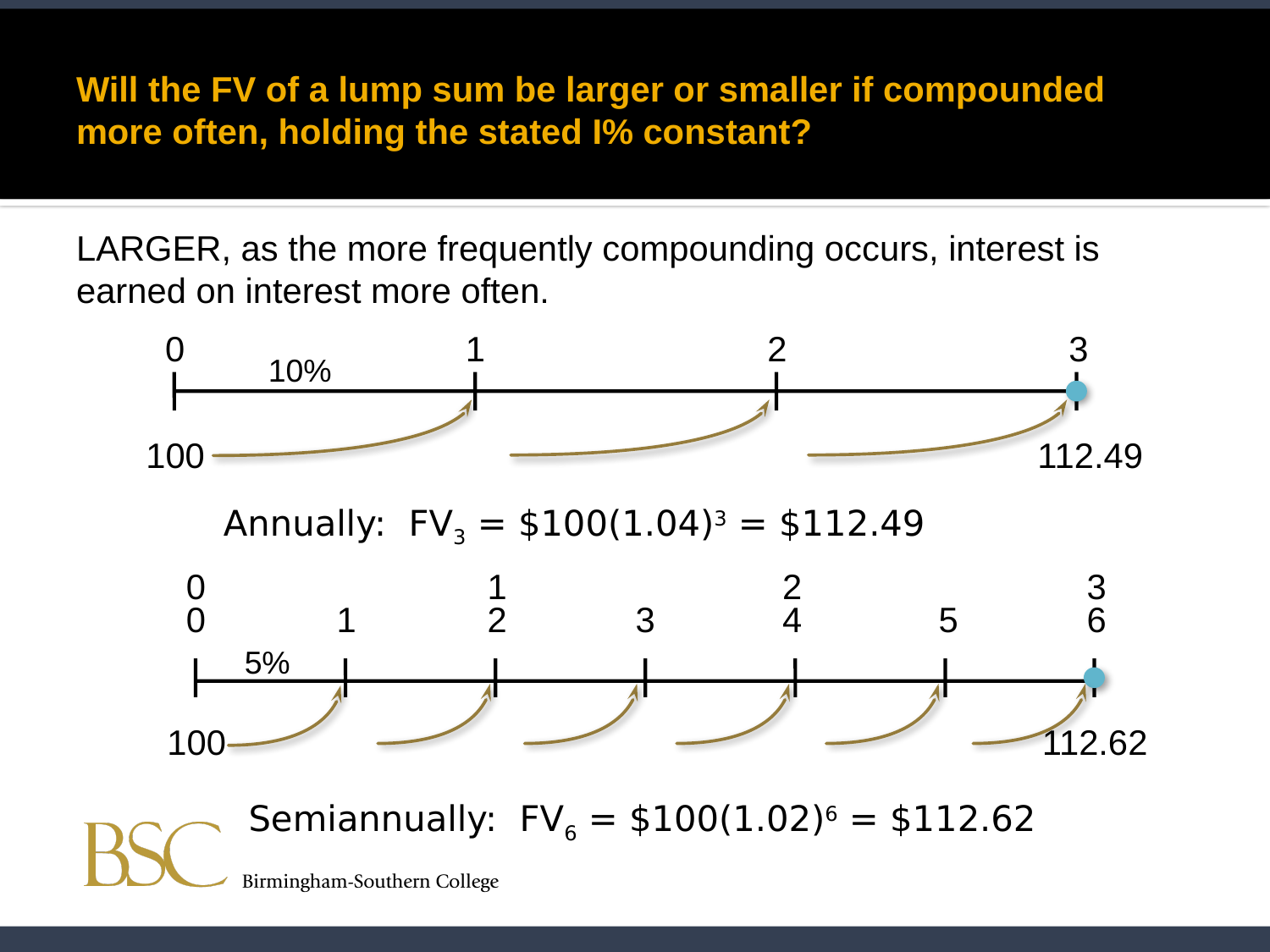

# Will the FV of a lump sum be larger or smaller if compounded more often, holding the stated I% constant?
LARGER, as the more frequently compounding occurs, interest is earned on interest more often.
0
1
2
3
10%

100
112.49

Annually:  FV3 = $100(1.04)3 = $112.49
0
1
2
3
0
1
2
3
4
5
6
5%

100
112.62

Semiannually:  FV6 = $100(1.02)6 = $112.62